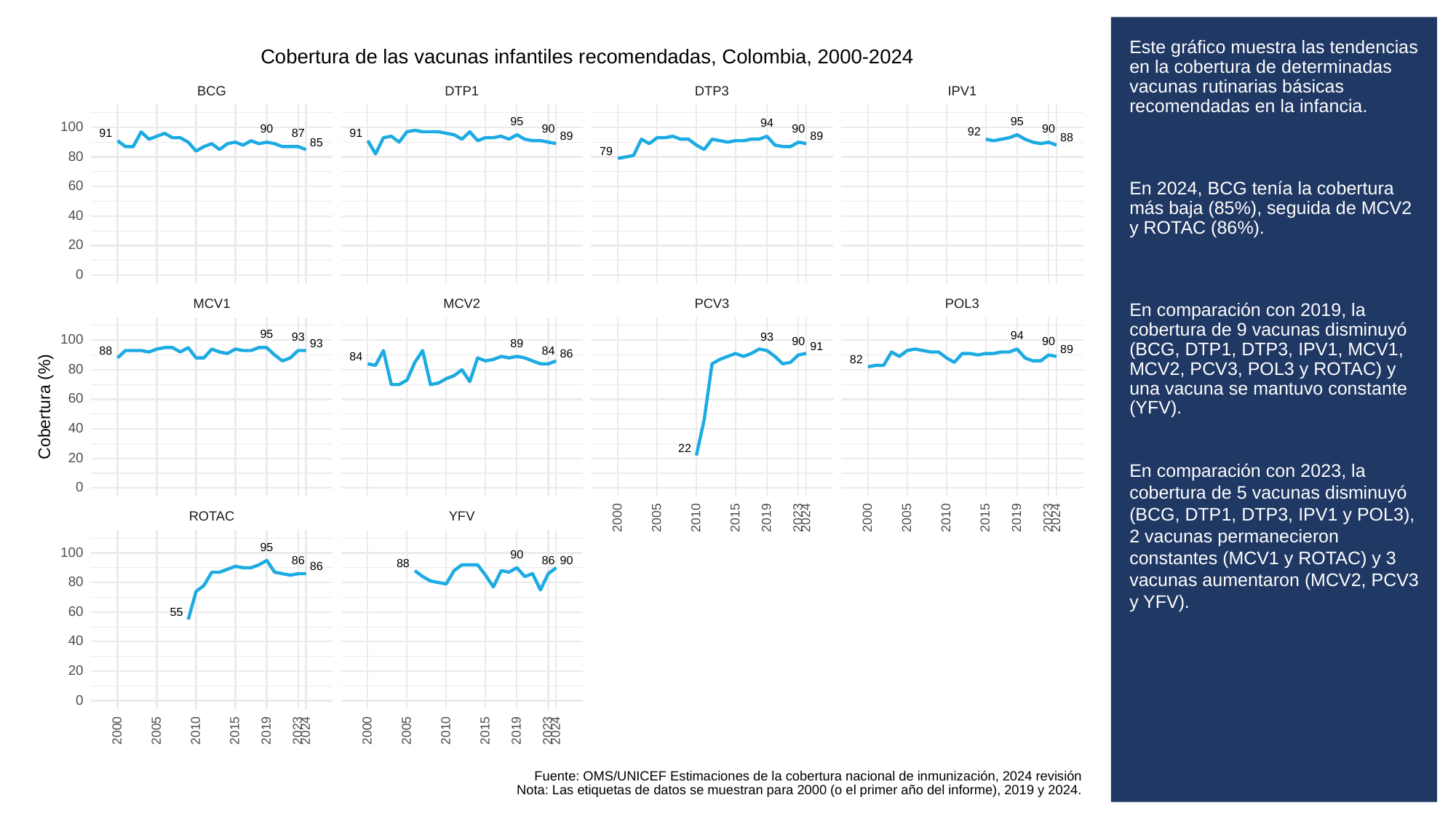

# Este gráfico muestra las tendencias en la cobertura de determinadas vacunas rutinarias básicas recomendadas en la infancia.

En 2024, BCG tenía la cobertura más baja (85%), seguida de MCV2 y ROTAC (86%).

En comparación con 2019, la cobertura de 9 vacunas disminuyó (BCG, DTP1, DTP3, IPV1, MCV1, MCV2, PCV3, POL3 y ROTAC) y una vacuna se mantuvo constante (YFV).

En comparación con 2023, la cobertura de 5 vacunas disminuyó (BCG, DTP1, DTP3, IPV1 y POL3), 2 vacunas permanecieron constantes (MCV1 y ROTAC) y 3 vacunas aumentaron (MCV2, PCV3 y YFV).

Cobertura de las vacunas infantiles recomendadas, Colombia, 2000-2024
BCG
DTP3
DTP1
IPV1

95
95
94
100
90
90
90
90

92
91
91
87

89
89
88

85

79
80

60

40

20

0

POL3
PCV3
MCV1
MCV2

95
94
93
93
100
90
90
93
89

91
89
88
84

86

84

82
80

60
Cobertura (%)

40

22
20

0

ROTAC
YFV
2023
2023
2000
2005
2010
2015
2019
2024
2000
2005
2010
2015
2019
2024

95
100
90

90
86
86
88

86

80

60
55

40

20

0

2023
2023
2000
2005
2010
2015
2019
2024
2000
2005
2010
2015
2019
2024
Fuente: OMS/UNICEF Estimaciones de la cobertura nacional de inmunización, 2024 revisión
Nota: Las etiquetas de datos se muestran para 2000 (o el primer año del informe), 2019 y 2024.